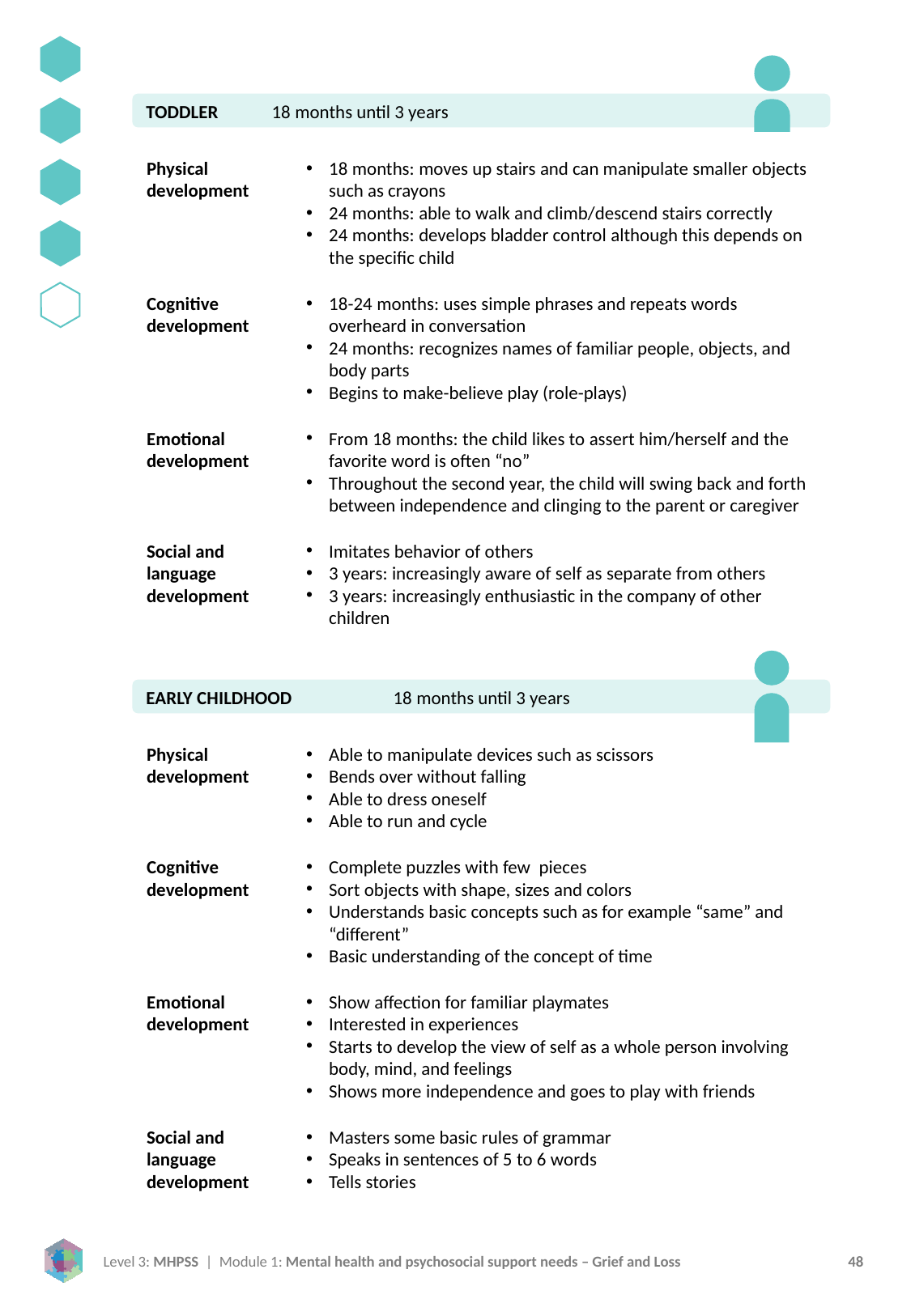

TODDLER	 18 months until 3 years

Physical development
18 months: moves up stairs and can manipulate smaller objects such as crayons
24 months: able to walk and climb/descend stairs correctly
24 months: develops bladder control although this depends on the specific child

Cognitive development
18-24 months: uses simple phrases and repeats words overheard in conversation
24 months: recognizes names of familiar people, objects, and body parts
Begins to make-believe play (role-plays)

Emotional development
From 18 months: the child likes to assert him/herself and the favorite word is often “no”
Throughout the second year, the child will swing back and forth between independence and clinging to the parent or caregiver
Social and language development
Imitates behavior of others
3 years: increasingly aware of self as separate from others
3 years: increasingly enthusiastic in the company of other children

EARLY CHILDHOOD 	 18 months until 3 years
Physical development
Able to manipulate devices such as scissors
Bends over without falling
Able to dress oneself
Able to run and cycle
Cognitive development
Complete puzzles with few  pieces
Sort objects with shape, sizes and colors
Understands basic concepts such as for example “same” and “different”
Basic understanding of the concept of time
Emotional development
Show affection for familiar playmates
Interested in experiences
Starts to develop the view of self as a whole person involving body, mind, and feelings
Shows more independence and goes to play with friends
Social and language development
Masters some basic rules of grammar
Speaks in sentences of 5 to 6 words
Tells stories